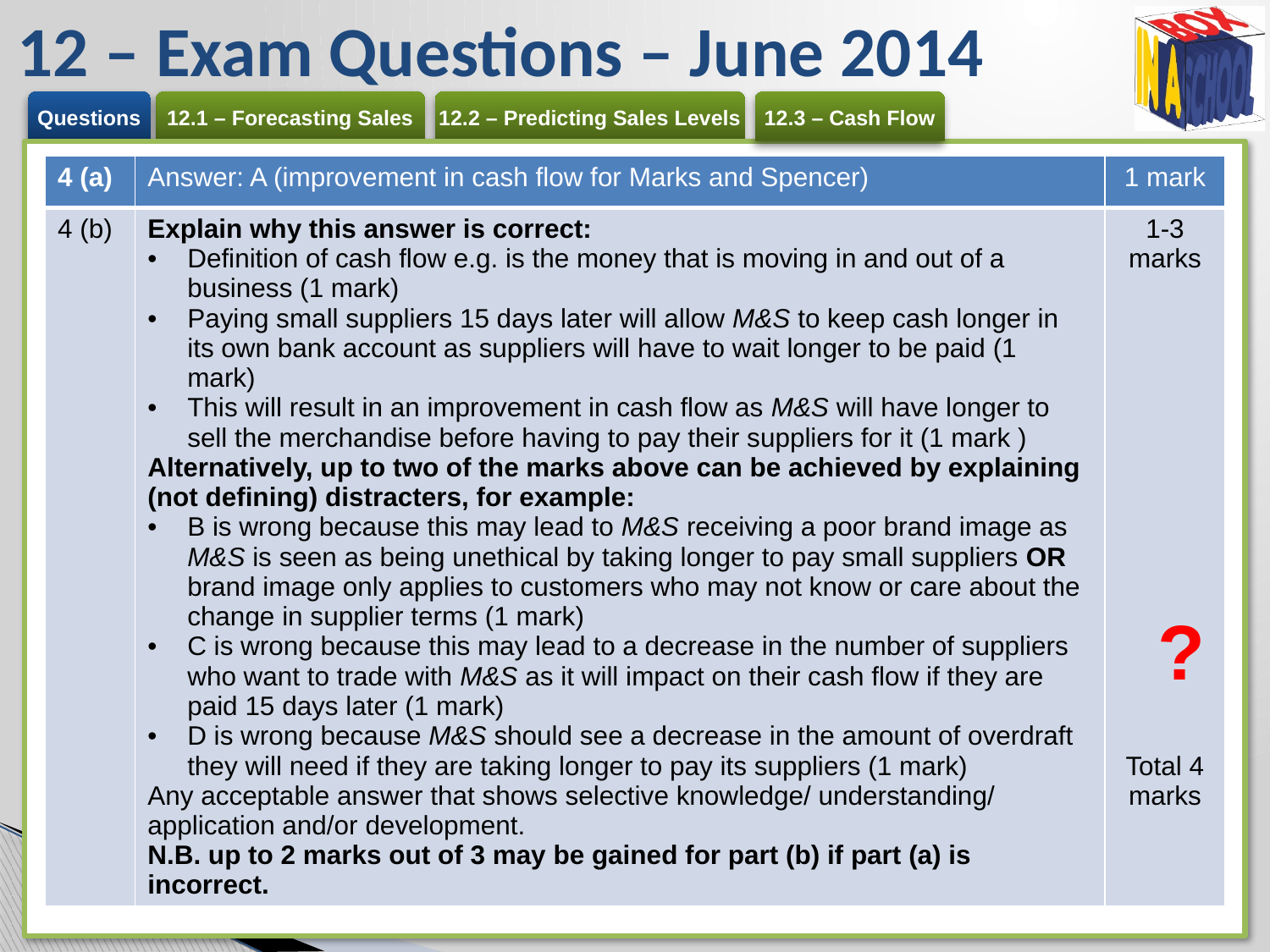

# 12 – Exam Questions – June 2014
| 4 (a) | Answer: A (improvement in cash flow for Marks and Spencer) | 1 mark |
| --- | --- | --- |
| 4 (b) | Explain why this answer is correct: Definition of cash flow e.g. is the money that is moving in and out of a business (1 mark) Paying small suppliers 15 days later will allow M&S to keep cash longer in its own bank account as suppliers will have to wait longer to be paid (1 mark) This will result in an improvement in cash flow as M&S will have longer to sell the merchandise before having to pay their suppliers for it (1 mark ) Alternatively, up to two of the marks above can be achieved by explaining (not defining) distracters, for example: B is wrong because this may lead to M&S receiving a poor brand image as M&S is seen as being unethical by taking longer to pay small suppliers OR brand image only applies to customers who may not know or care about the change in supplier terms (1 mark) C is wrong because this may lead to a decrease in the number of suppliers who want to trade with M&S as it will impact on their cash flow if they are paid 15 days later (1 mark) D is wrong because M&S should see a decrease in the amount of overdraft they will need if they are taking longer to pay its suppliers (1 mark) Any acceptable answer that shows selective knowledge/ understanding/ application and/or development. N.B. up to 2 marks out of 3 may be gained for part (b) if part (a) is incorrect. | 1-3 marks Total 4 marks |
?